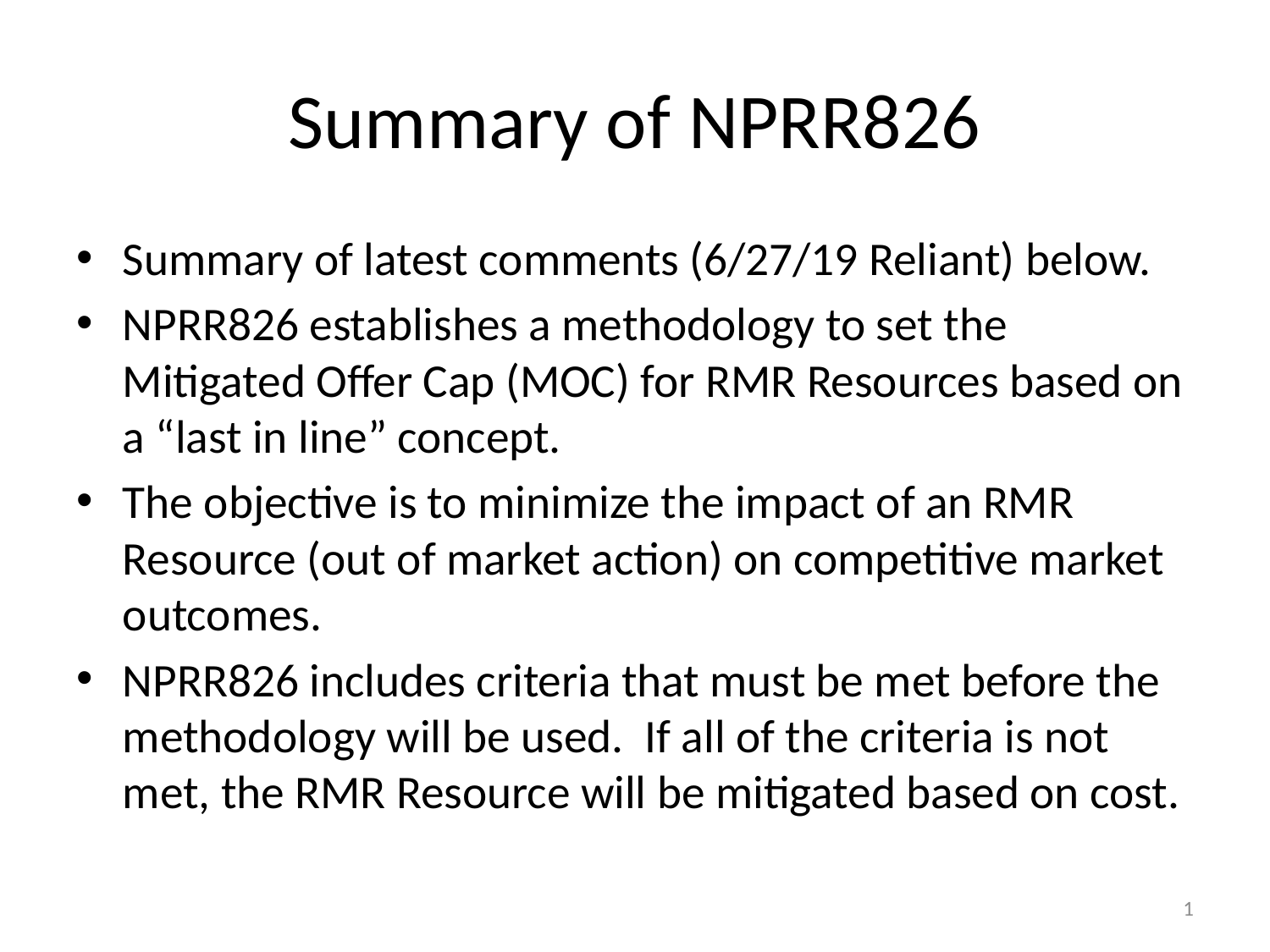

# Summary of NPRR826
Summary of latest comments (6/27/19 Reliant) below.
NPRR826 establishes a methodology to set the Mitigated Offer Cap (MOC) for RMR Resources based on a “last in line” concept.
The objective is to minimize the impact of an RMR Resource (out of market action) on competitive market outcomes.
NPRR826 includes criteria that must be met before the methodology will be used.  If all of the criteria is not met, the RMR Resource will be mitigated based on cost.
1